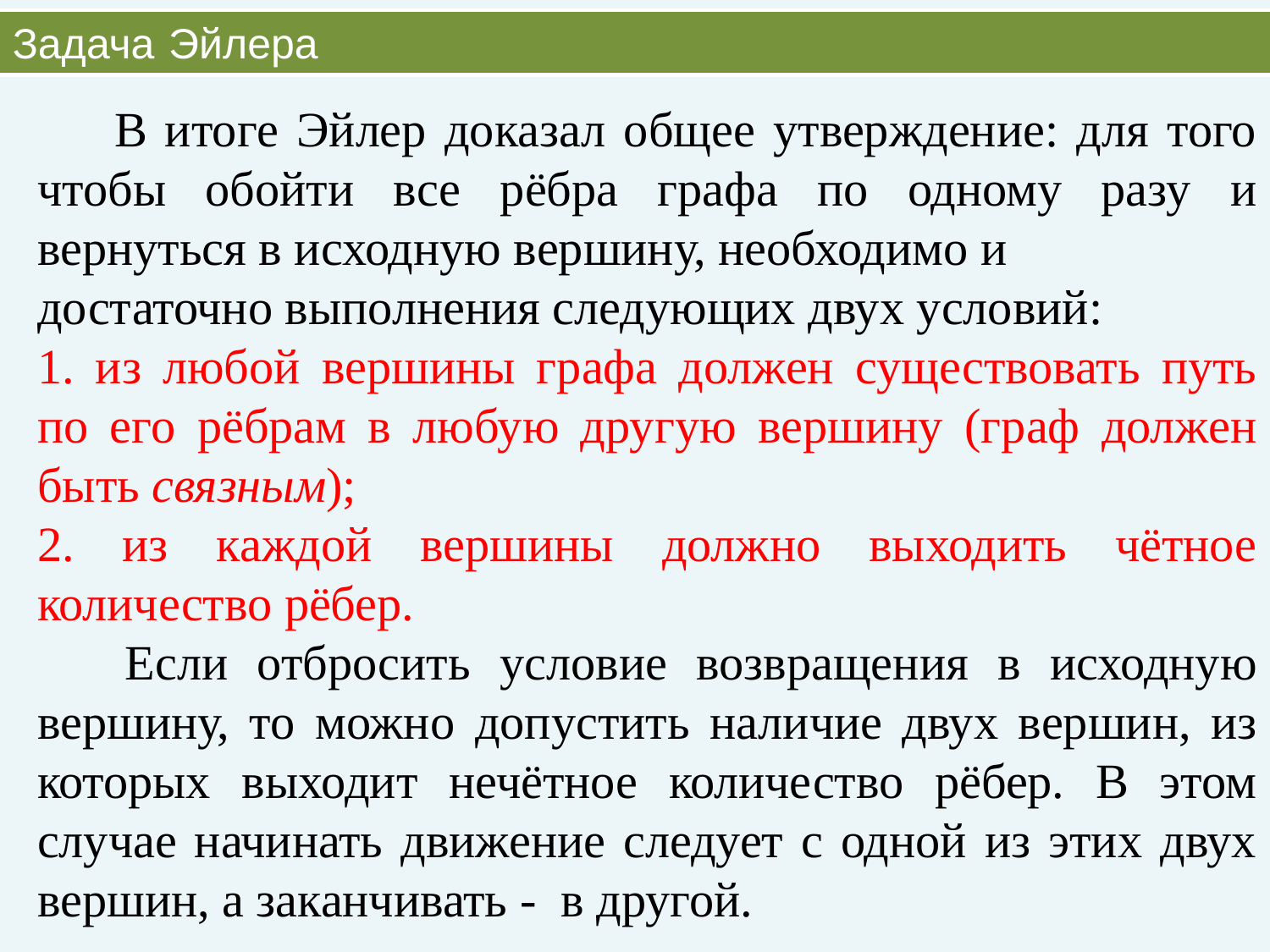

Задача Эйлера
     В итоге Эйлер доказал общее утверждение: для того чтобы обойти все рёбра графа по одному разу и вернуться в исходную вершину, необходимо и
достаточно выполнения следующих двух условий:
1. из любой вершины графа должен существовать путь по его рёбрам в любую другую вершину (граф должен быть связным);
2. из каждой вершины должно выходить чётное количество рёбер.
   Если отбросить условие возвращения в исходную вершину, то можно допустить наличие двух вершин, из которых выходит нечётное количество рёбер. В этом случае начинать движение следует с одной из этих двух вершин, а заканчивать -  в другой.